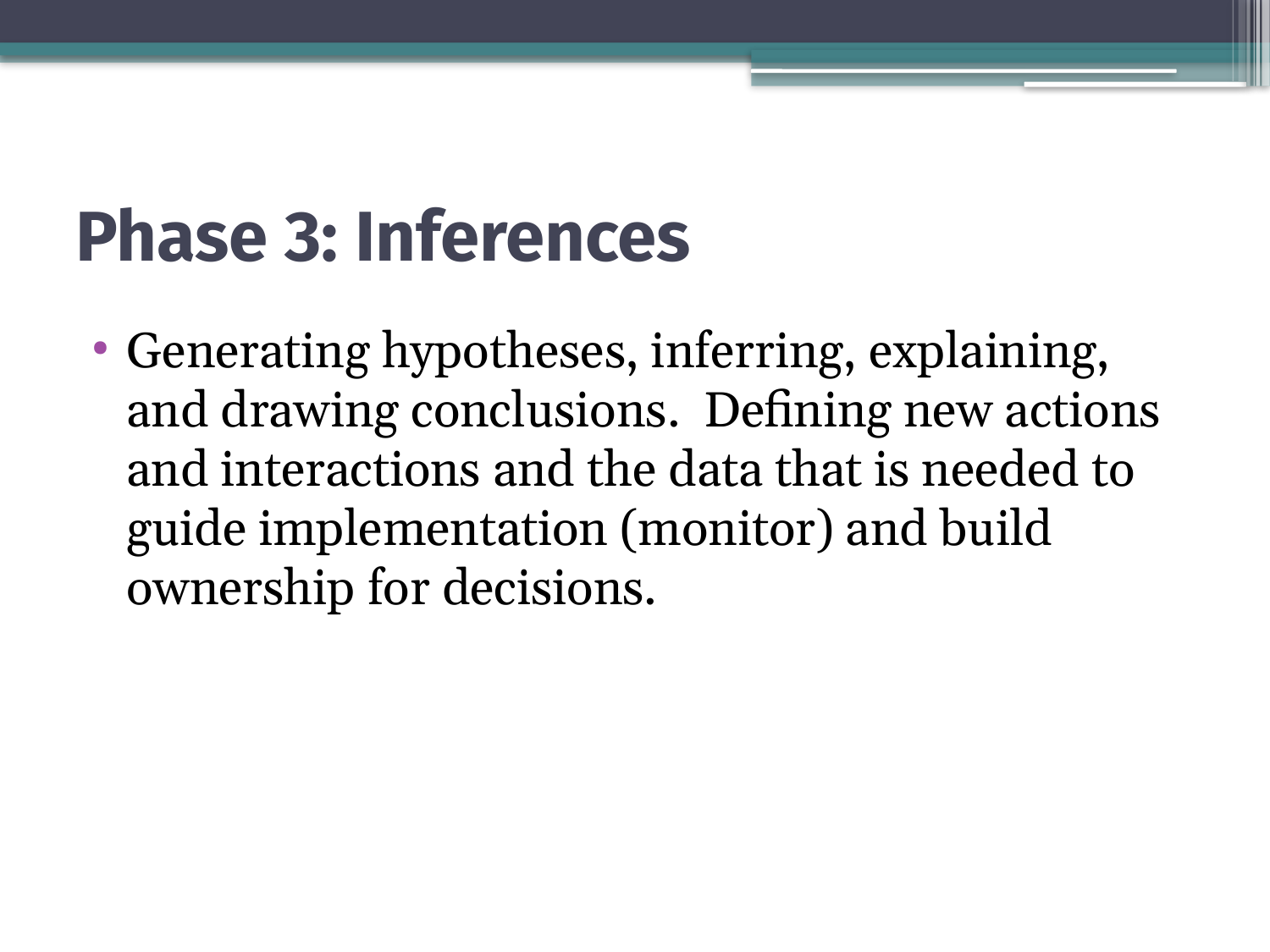

# Phase 3: Inferences
Generating hypotheses, inferring, explaining, and drawing conclusions.  Defining new actions and interactions and the data that is needed to guide implementation (monitor) and build ownership for decisions.